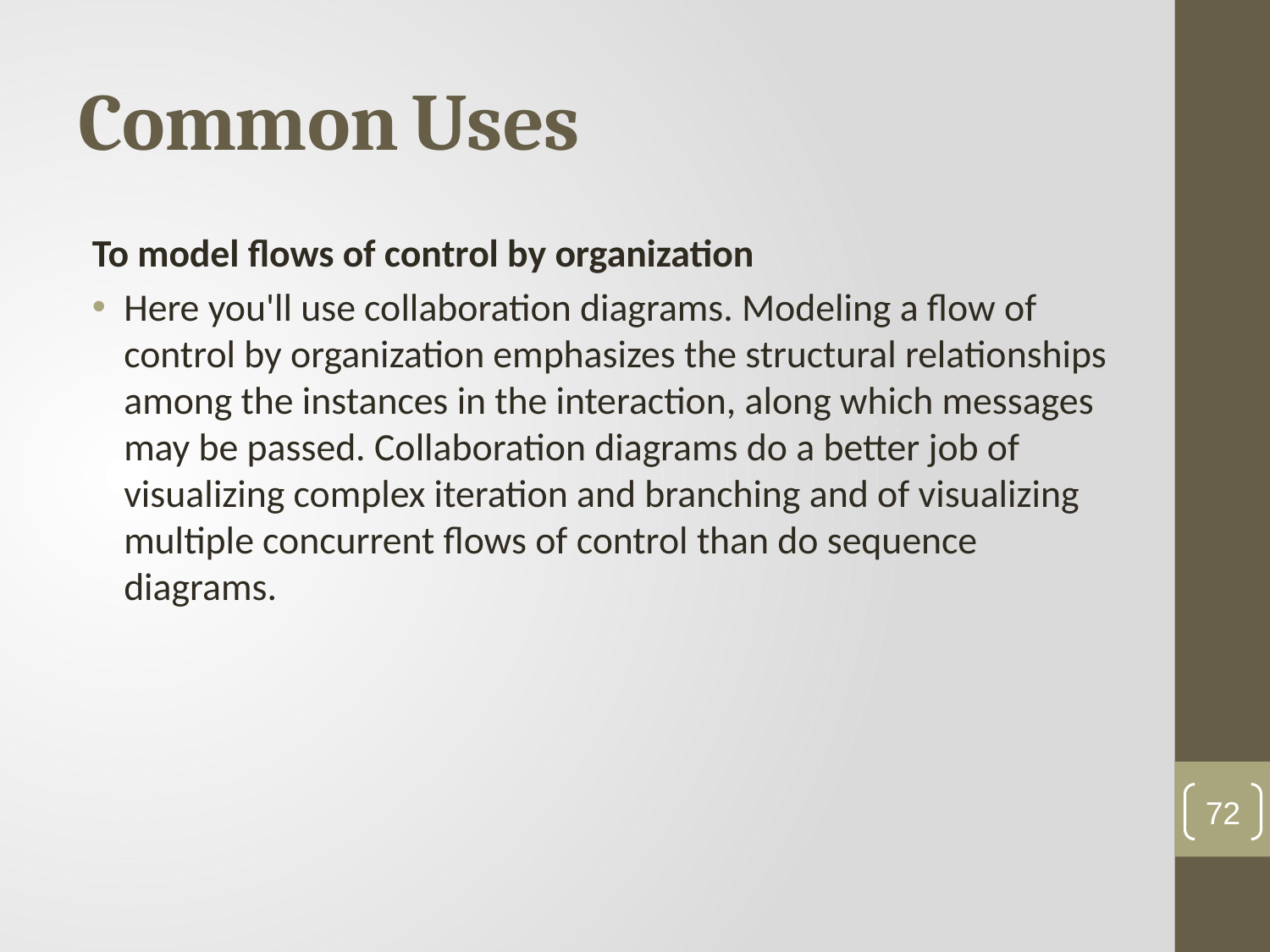

# Common Uses
To model flows of control by organization
Here you'll use collaboration diagrams. Modeling a flow of control by organization emphasizes the structural relationships among the instances in the interaction, along which messages may be passed. Collaboration diagrams do a better job of visualizing complex iteration and branching and of visualizing multiple concurrent flows of control than do sequence diagrams.
72